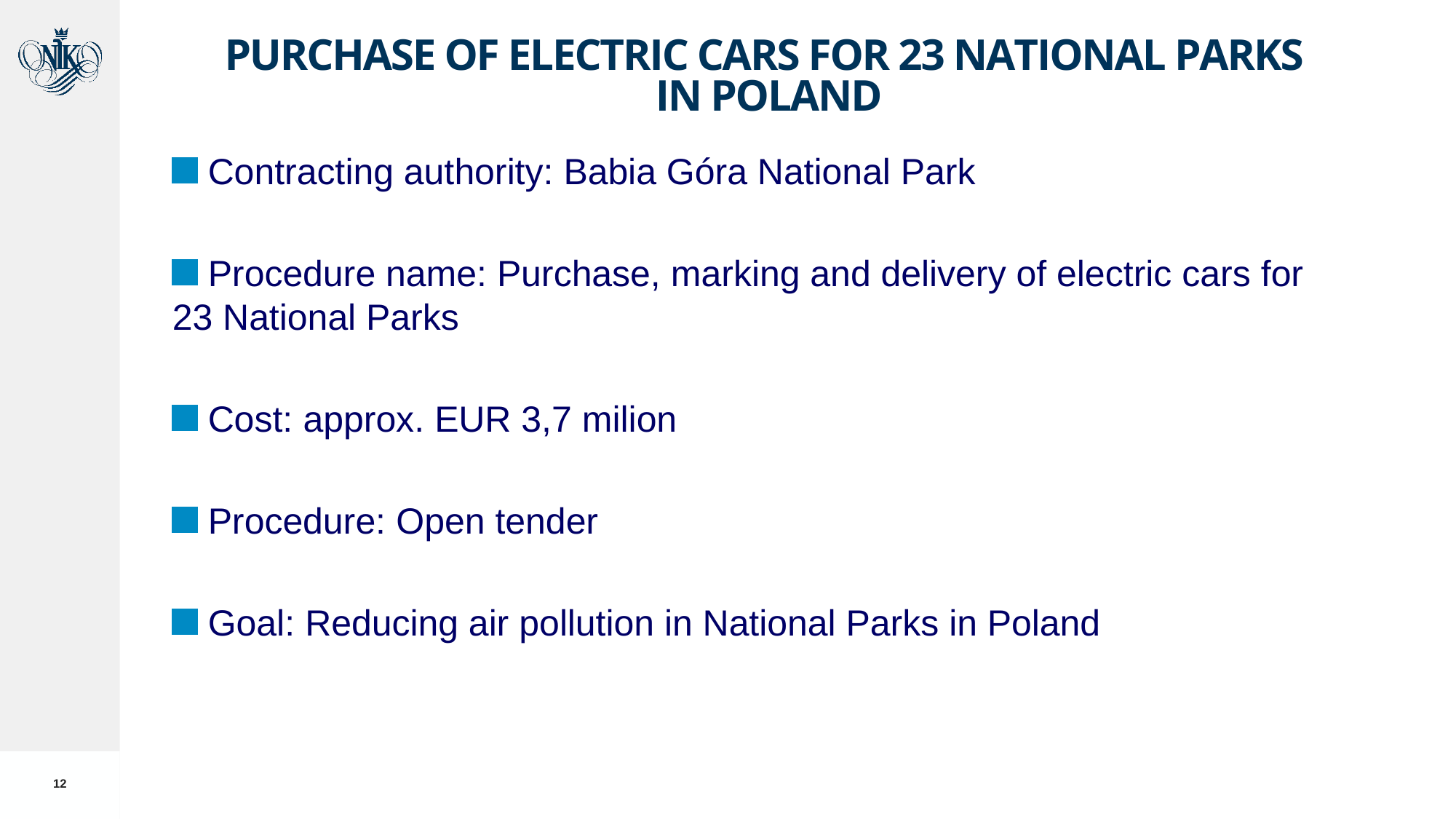

# PURCHASE OF ELECTRIC CARS FOR 23 NATIONAL PARKS IN POLAND
 Contracting authority: Babia Góra National Park

 Procedure name: Purchase, marking and delivery of electric cars for 23 National Parks

 Cost: approx. EUR 3,7 milion

 Procedure: Open tender

 Goal: Reducing air pollution in National Parks in Poland
12